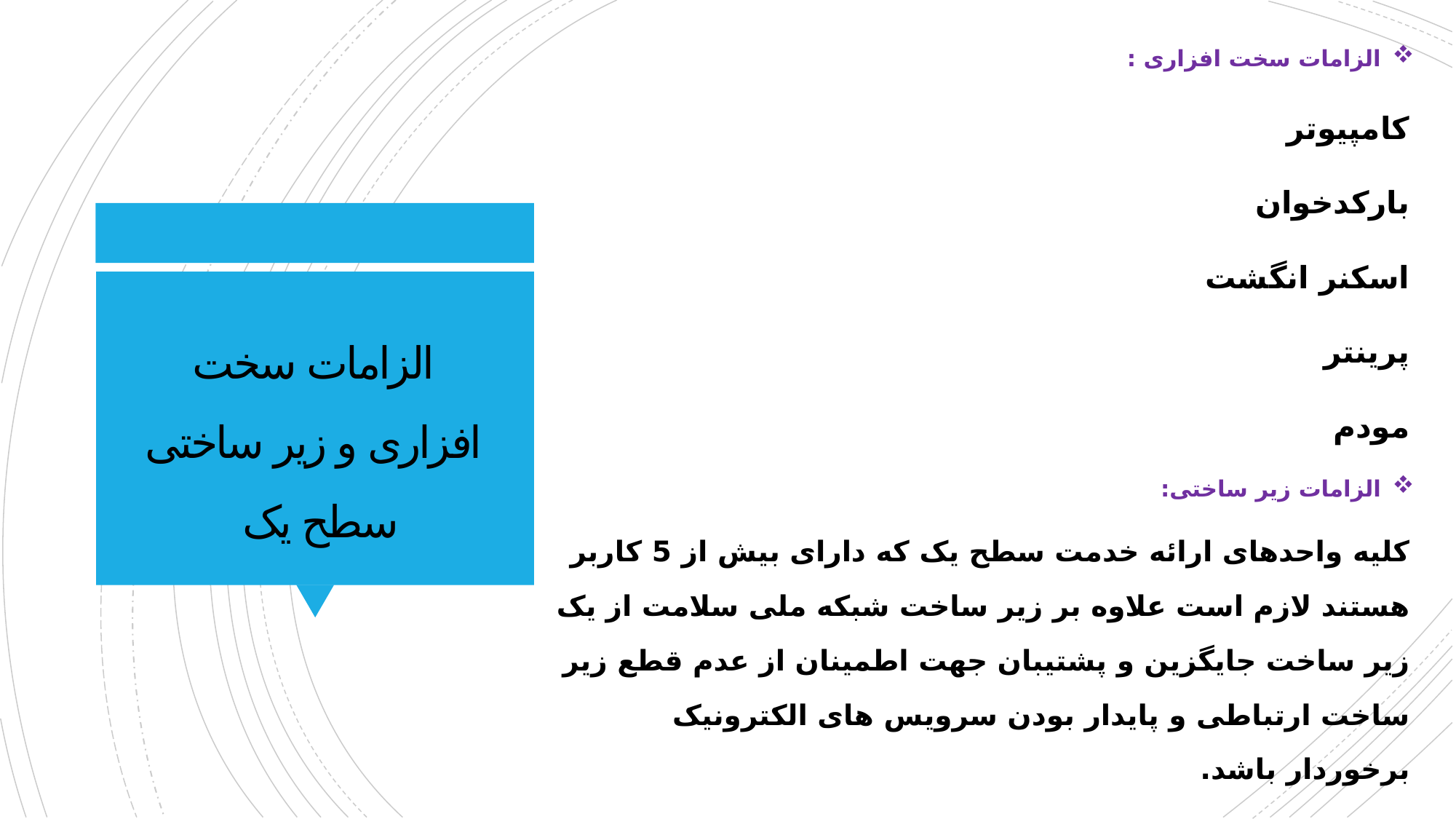

الزامات سخت افزاری :
کامپیوتر
بارکدخوان
اسکنر انگشت
پرینتر
مودم
الزامات زیر ساختی:
کلیه واحدهای ارائه خدمت سطح یک که دارای بیش از 5 کاربر هستند لازم است علاوه بر زیر ساخت شبکه ملی سلامت از یک زیر ساخت جایگزین و پشتیبان جهت اطمینان از عدم قطع زیر ساخت ارتباطی و پایدار بودن سرویس های الکترونیک برخوردار باشد.
# الزامات سخت افزاری و زیر ساختی سطح یک